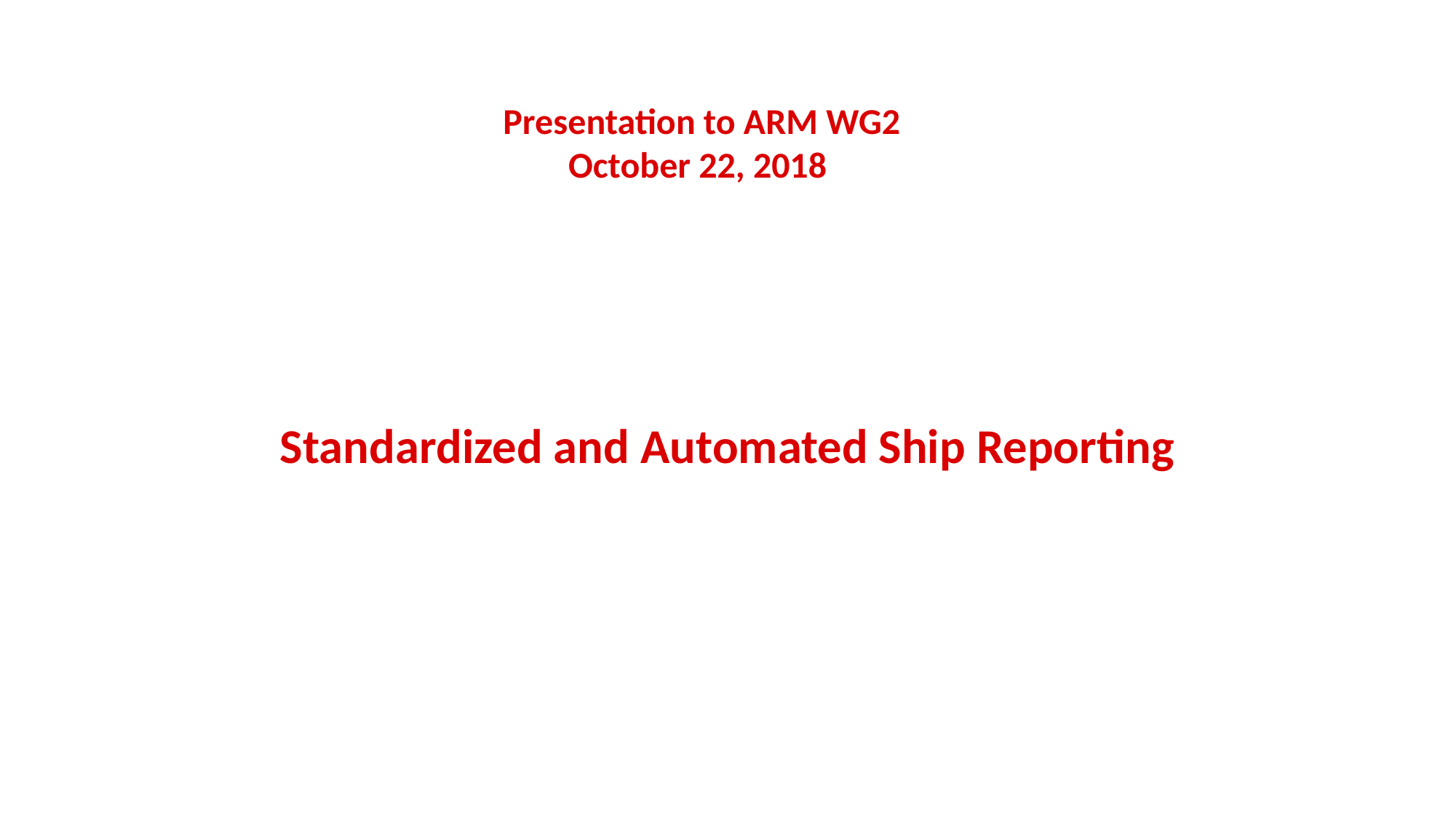

Presentation to ARM WG2
October 22, 2018
Standardized and Automated Ship Reporting